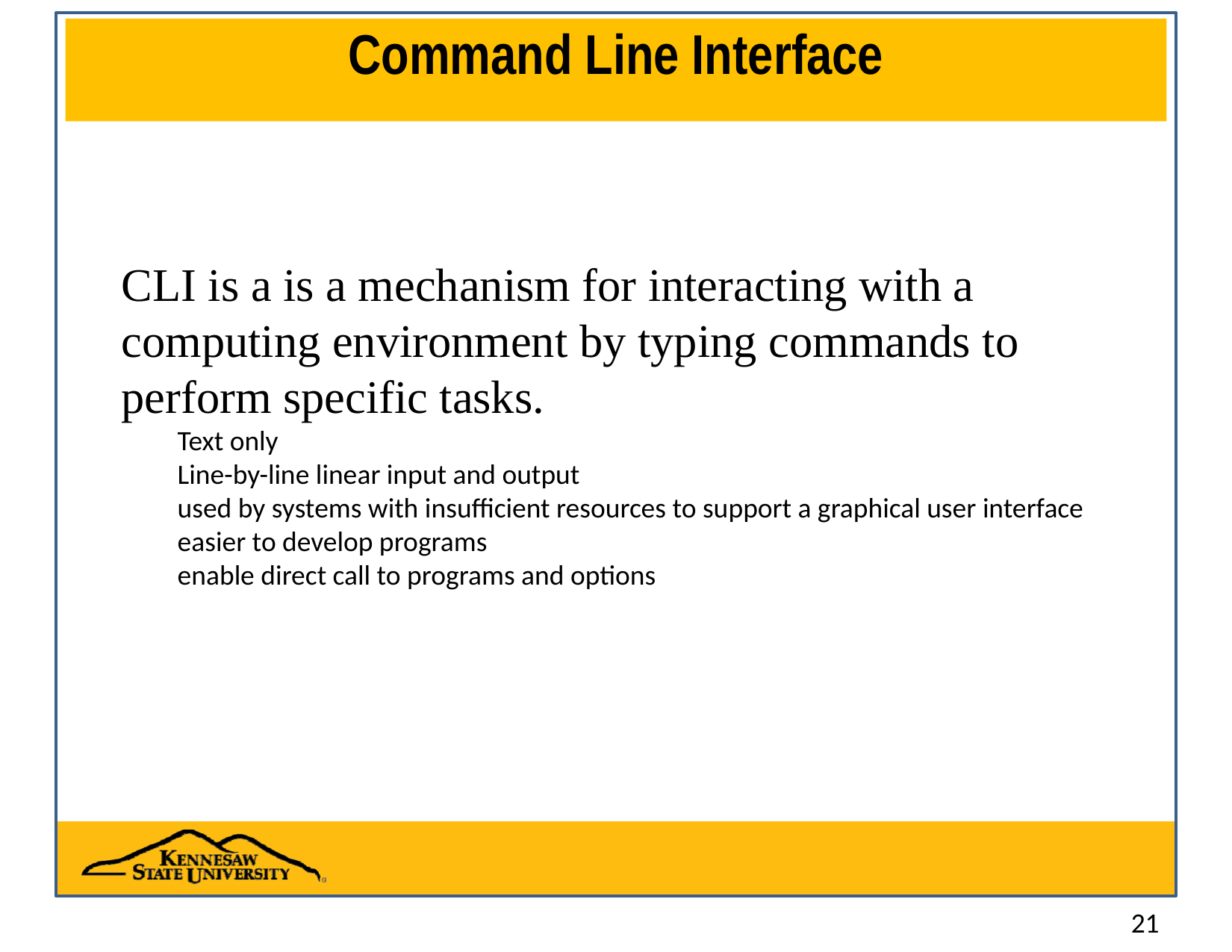

# Command Line Interface
CLI is a is a mechanism for interacting with a computing environment by typing commands to perform specific tasks.
Text only
Line-by-line linear input and output
used by systems with insufficient resources to support a graphical user interface
easier to develop programs
enable direct call to programs and options